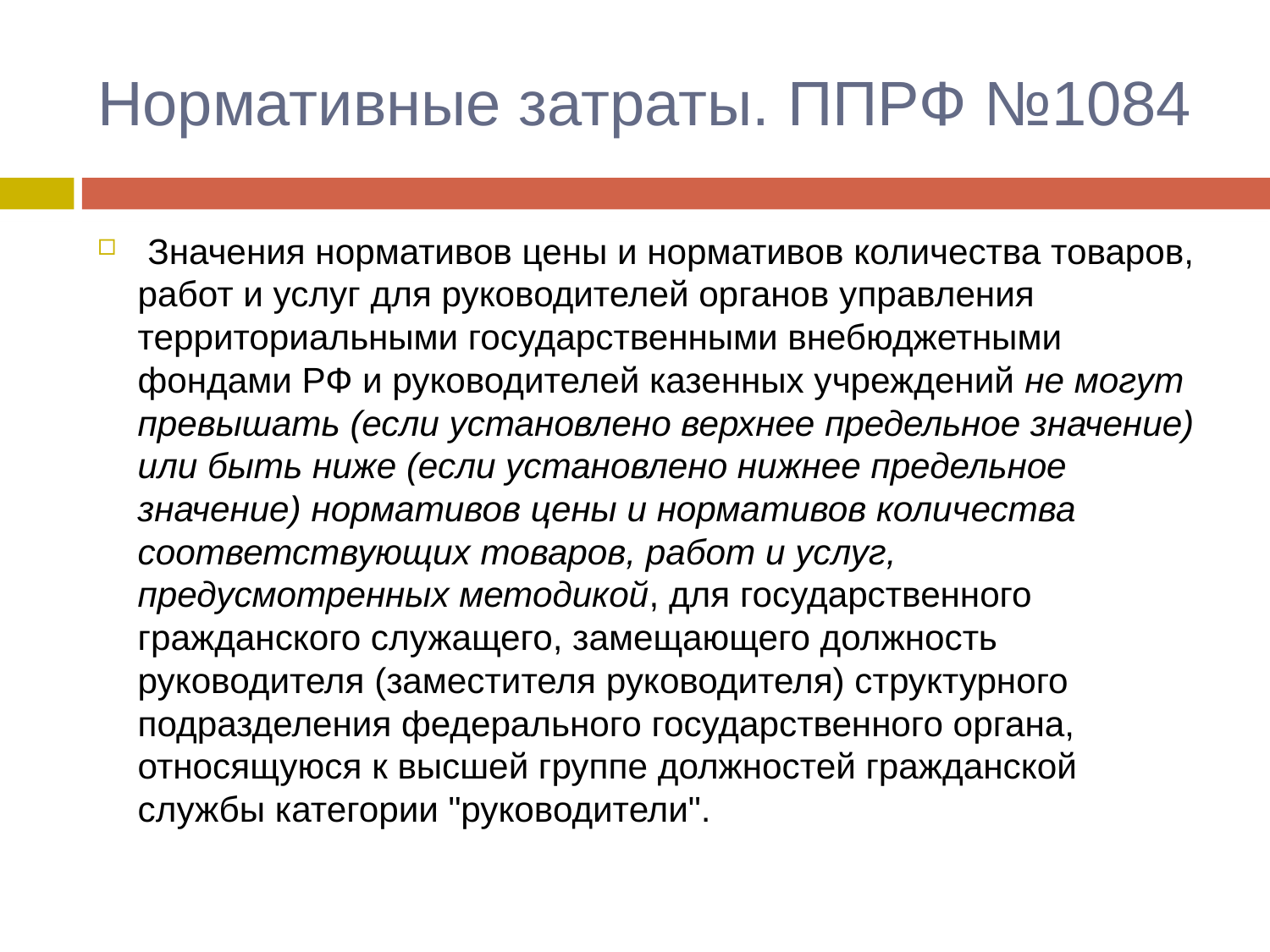

# Нормативные затраты. ППРФ №1084
 Значения нормативов цены и нормативов количества товаров, работ и услуг для руководителей органов управления территориальными государственными внебюджетными фондами РФ и руководителей казенных учреждений не могут превышать (если установлено верхнее предельное значение) или быть ниже (если установлено нижнее предельное значение) нормативов цены и нормативов количества соответствующих товаров, работ и услуг, предусмотренных методикой, для государственного гражданского служащего, замещающего должность руководителя (заместителя руководителя) структурного подразделения федерального государственного органа, относящуюся к высшей группе должностей гражданской службы категории "руководители".